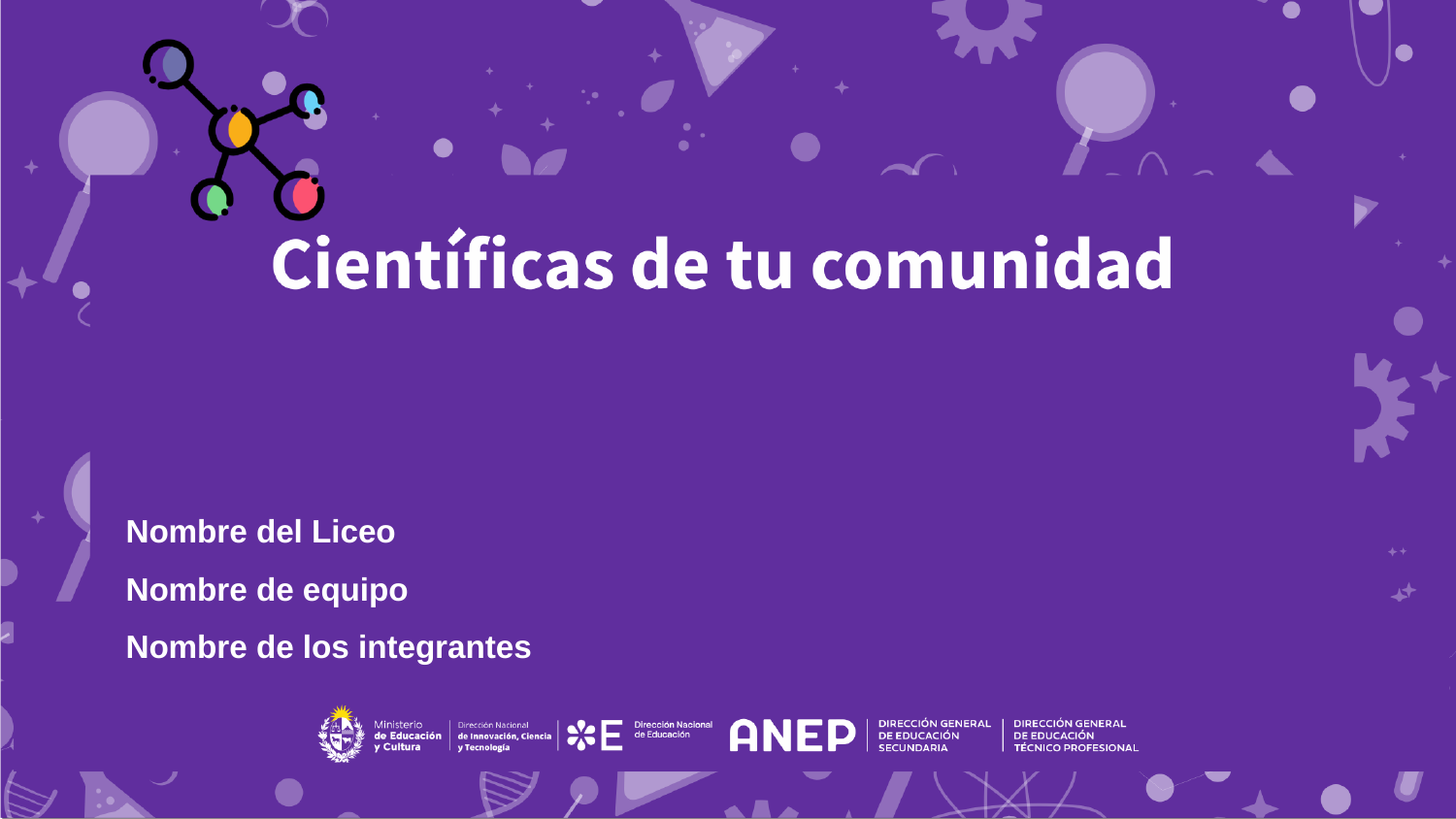

Nombre del Liceo
Nombre de equipo
Nombre de los integrantes